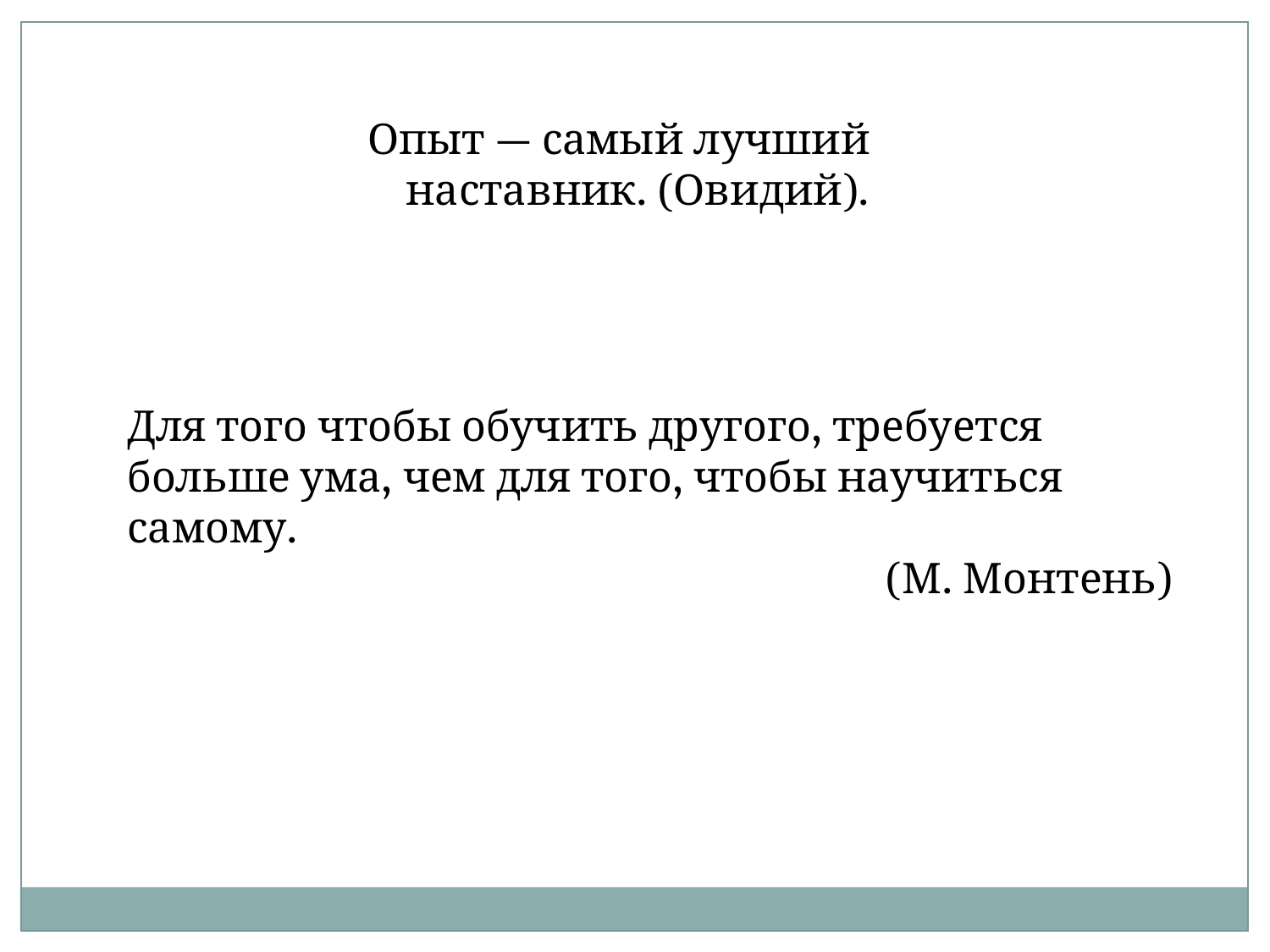

Опыт — самый лучший наставник. (Овидий).
Для того чтобы обучить другого, требуется больше ума, чем для того, чтобы научиться самому.
(М. Монтень)